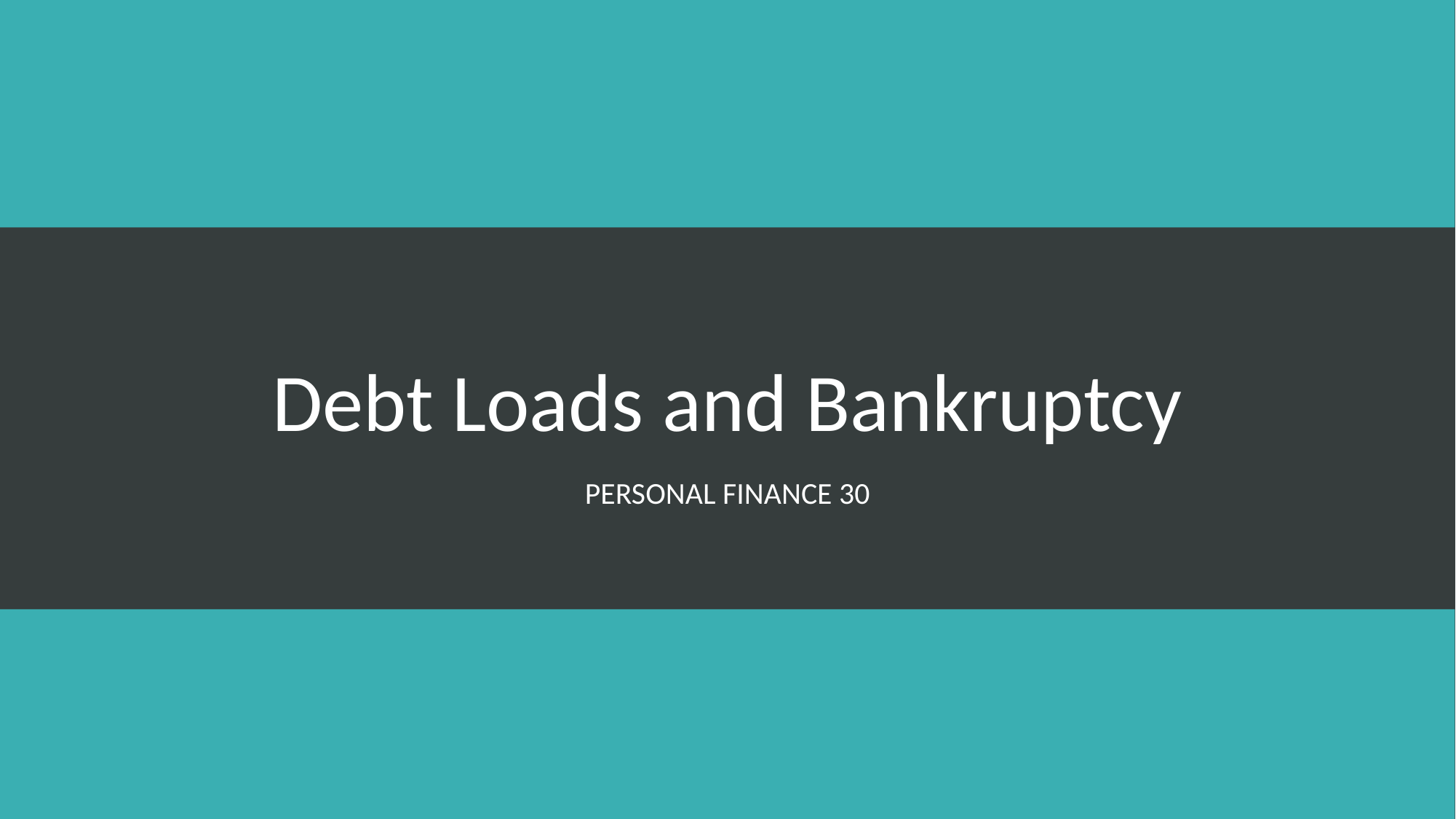

# Debt Loads and Bankruptcy
Personal Finance 30